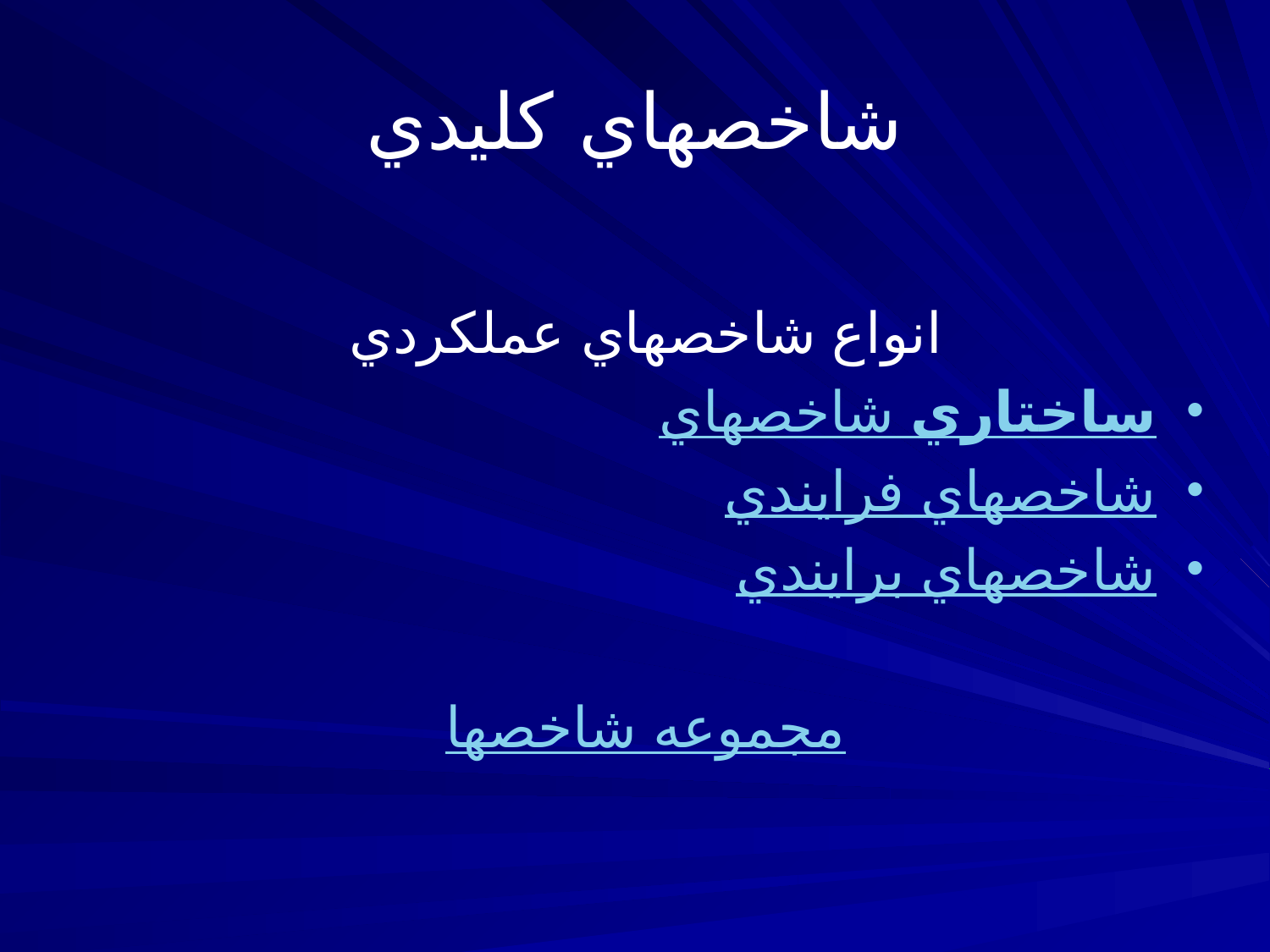

# شاخصهاي کليدي

انواع شاخصهاي عملکردي
شاخصهاي ساختاري
شاخصهاي فرايندي
شاخصهاي برايندي

مجموعه شاخصها